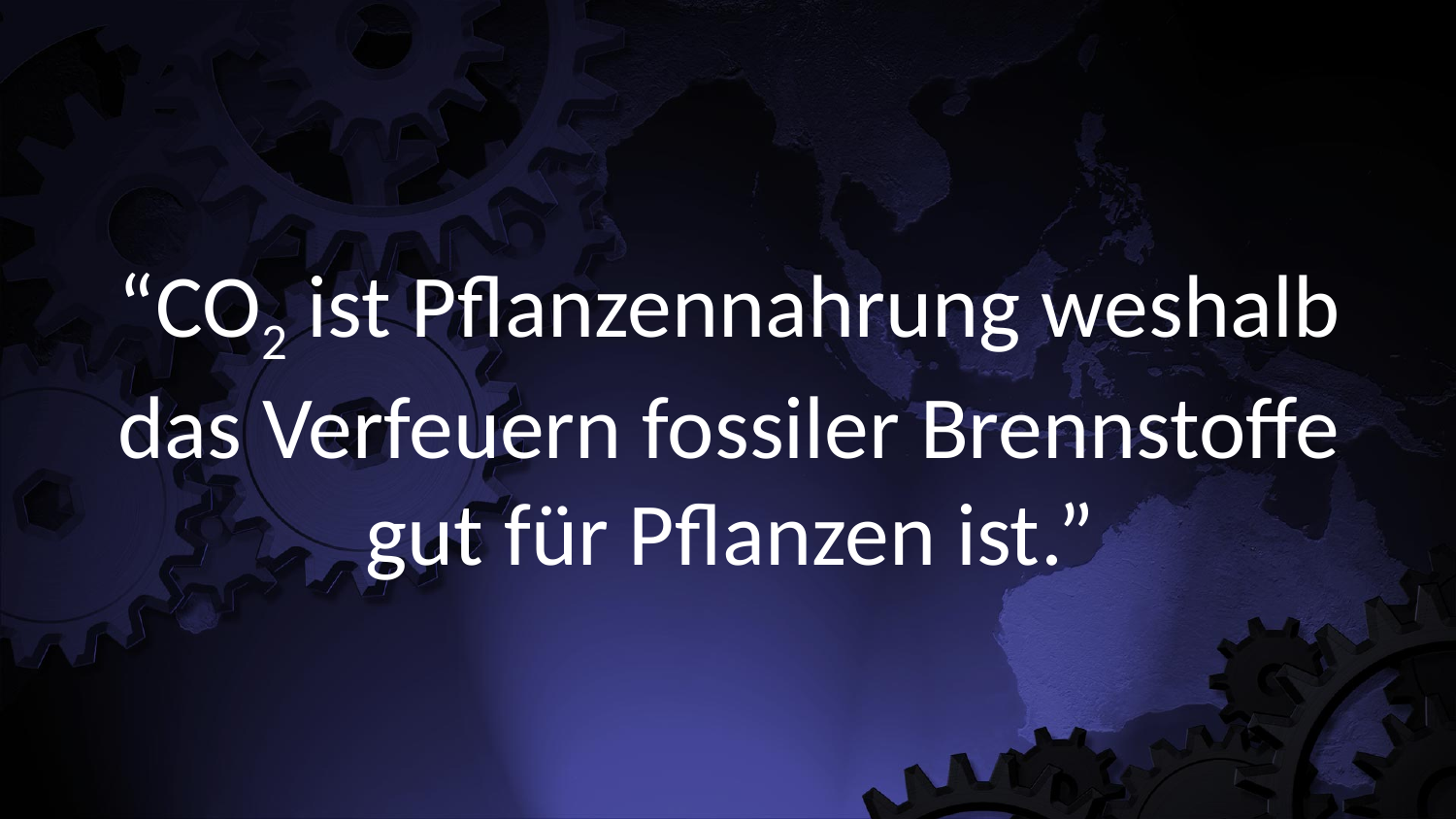

“CO2 ist Pflanzennahrung weshalb das Verfeuern fossiler Brennstoffe gut für Pflanzen ist.”